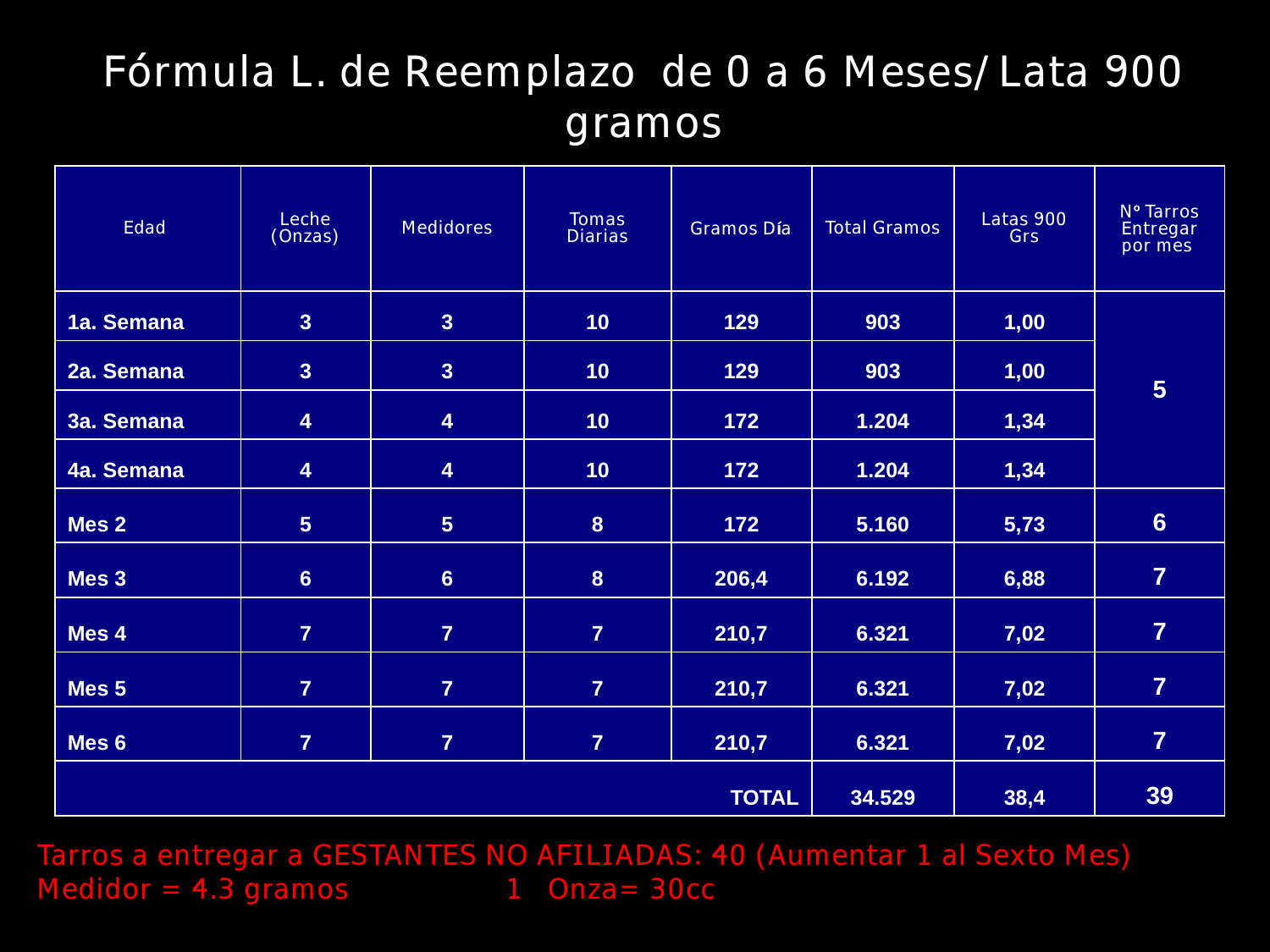

# Fórmula L. de Reemplazo  de 0 a 6 Meses/Lata 900 gramos
| Edad | Leche (Onzas) | Medidores | Tomas Diarias | Gramos Día | Total Gramos | Latas 900 Grs | Nº Tarros Entregar por mes |
| --- | --- | --- | --- | --- | --- | --- | --- |
| 1a. Semana | 3 | 3 | 10 | 129 | 903 | 1,00 | 5 |
| 2a. Semana | 3 | 3 | 10 | 129 | 903 | 1,00 |  |
| 3a. Semana | 4 | 4 | 10 | 172 | 1.204 | 1,34 |  |
| 4a. Semana | 4 | 4 | 10 | 172 | 1.204 | 1,34 |  |
| Mes 2 | 5 | 5 | 8 | 172 | 5.160 | 5,73 | 6 |
| Mes 3 | 6 | 6 | 8 | 206,4 | 6.192 | 6,88 | 7 |
| Mes 4 | 7 | 7 | 7 | 210,7 | 6.321 | 7,02 | 7 |
| Mes 5 | 7 | 7 | 7 | 210,7 | 6.321 | 7,02 | 7 |
| Mes 6 | 7 | 7 | 7 | 210,7 | 6.321 | 7,02 | 7 |
| TOTAL |  |  |  |  | 34.529 | 38,4 | 39 |
Tarros a entregar a GESTANTES NO AFILIADAS: 40 (Aumentar 1 al Sexto Mes)
Medidor = 4.3 gramos                   1   Onza= 30cc